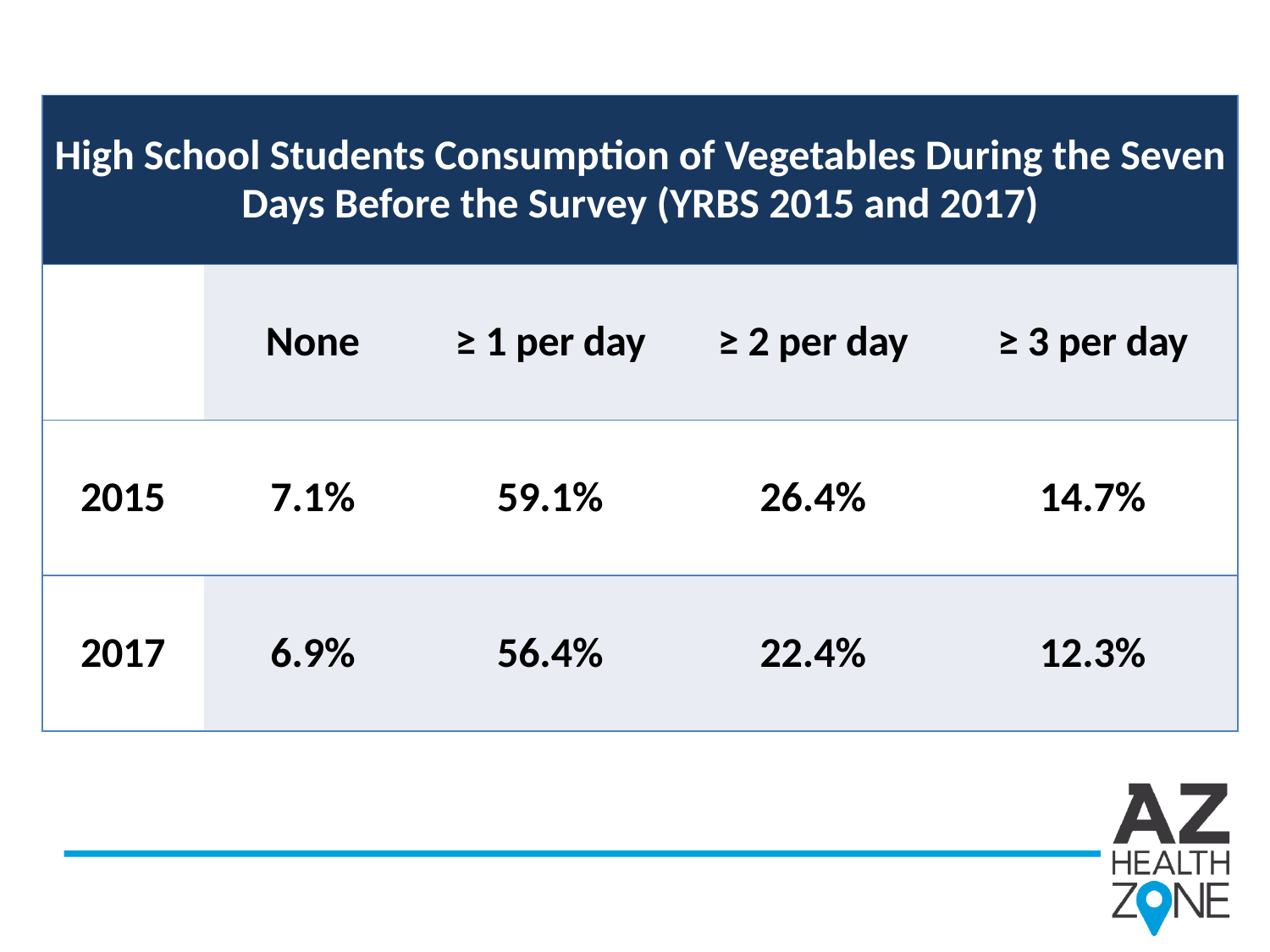

| High School Students Consumption of Vegetables During the Seven Days Before the Survey (YRBS 2015 and 2017) |  |  |  |  |
| --- | --- | --- | --- | --- |
|  | None | ≥ 1 per day | ≥ 2 per day | ≥ 3 per day |
| 2015 | 7.1% | 59.1% | 26.4% | 14.7% |
| 2017 | 6.9% | 56.4% | 22.4% | 12.3% |